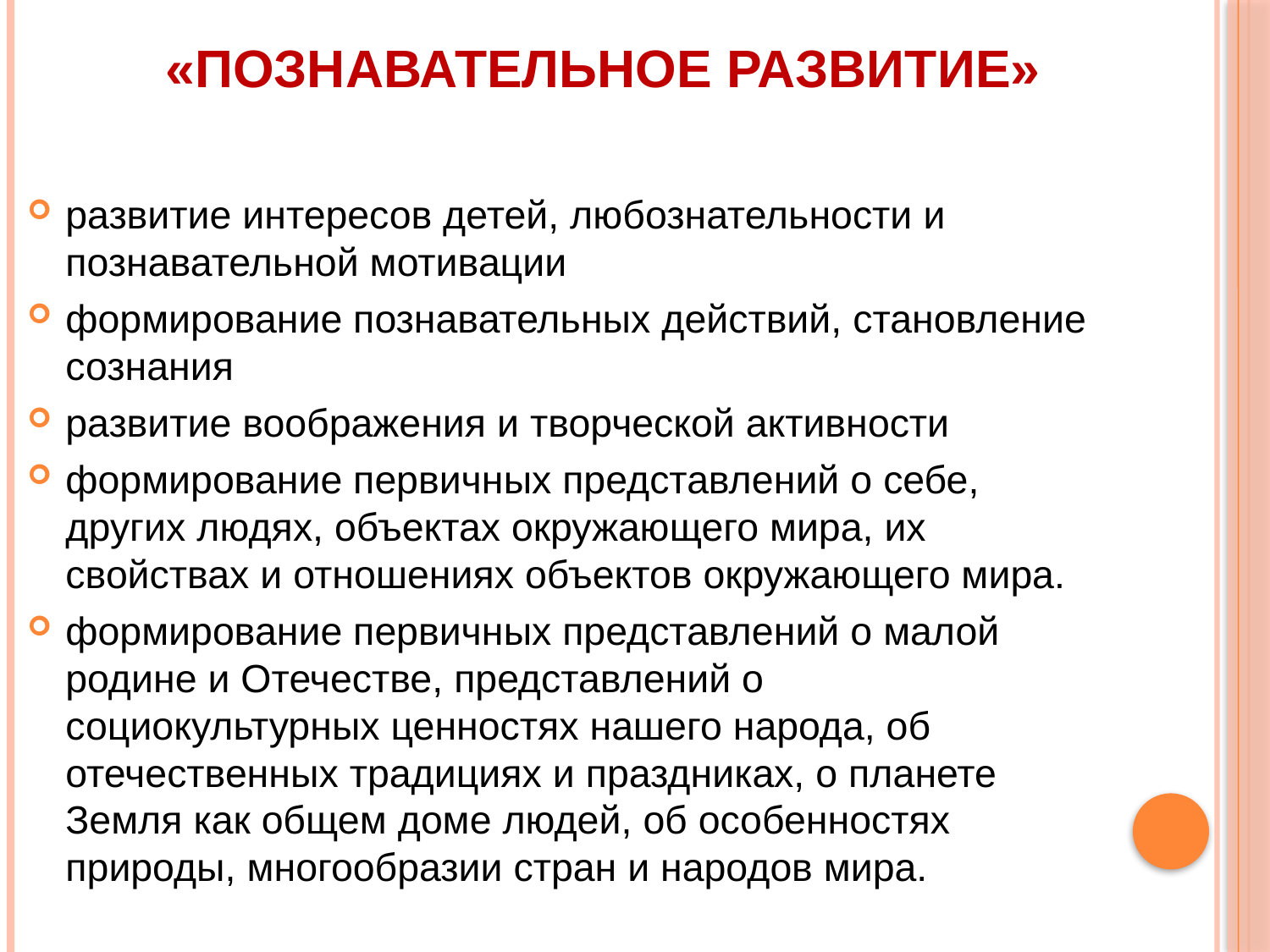

# «Познавательное развитие»

развитие интересов детей, любознательности и познавательной мотивации
формирование познавательных действий, становление сознания
развитие воображения и творческой активности
формирование первичных представлений о себе, других людях, объектах окружающего мира, их свойствах и отношениях объектов окружающего мира.
формирование первичных представлений о малой родине и Отечестве, представлений о социокультурных ценностях нашего народа, об отечественных традициях и праздниках, о планете Земля как общем доме людей, об особенностях природы, многообразии стран и народов мира.